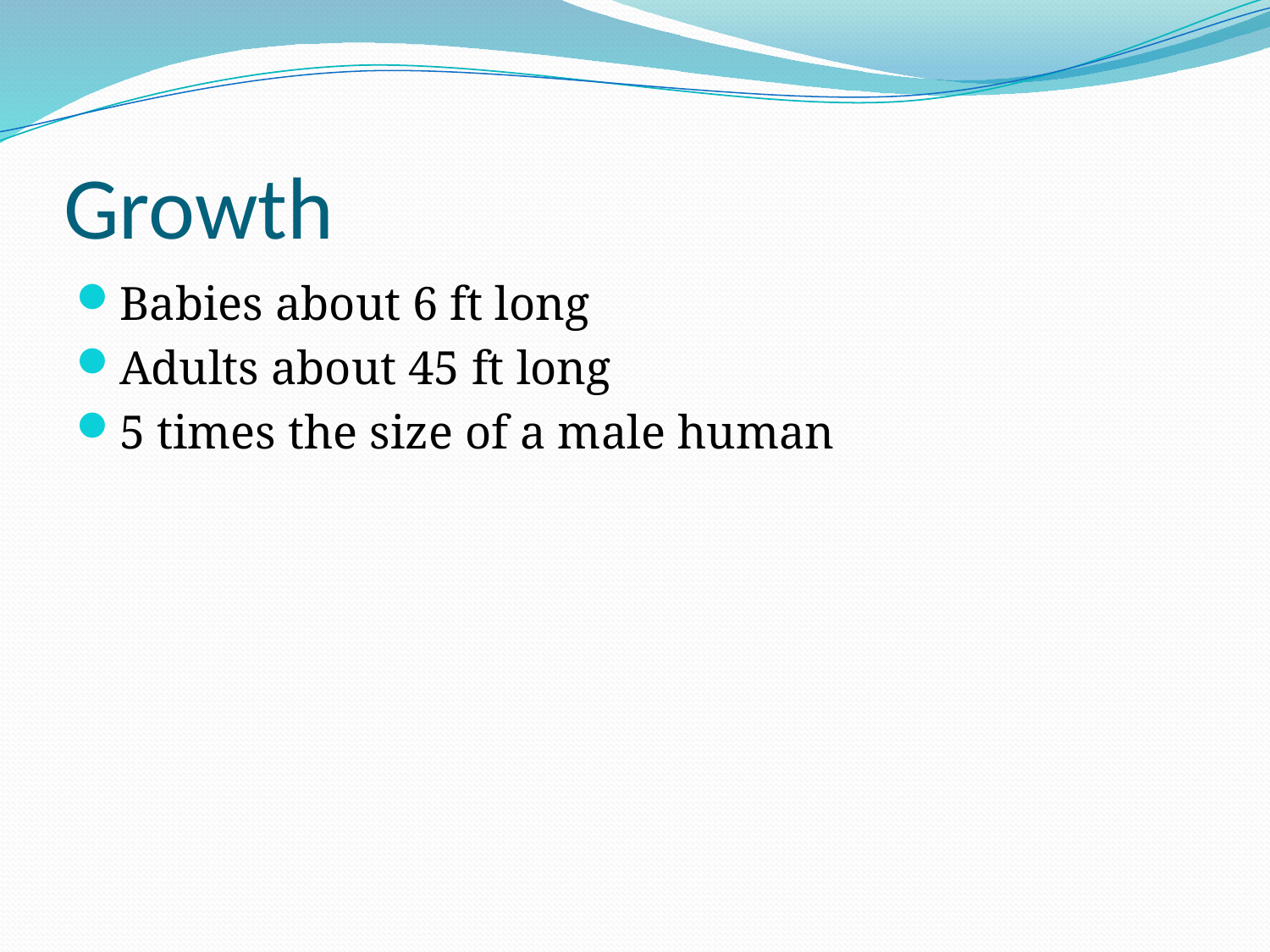

# Growth
Babies about 6 ft long
Adults about 45 ft long
5 times the size of a male human